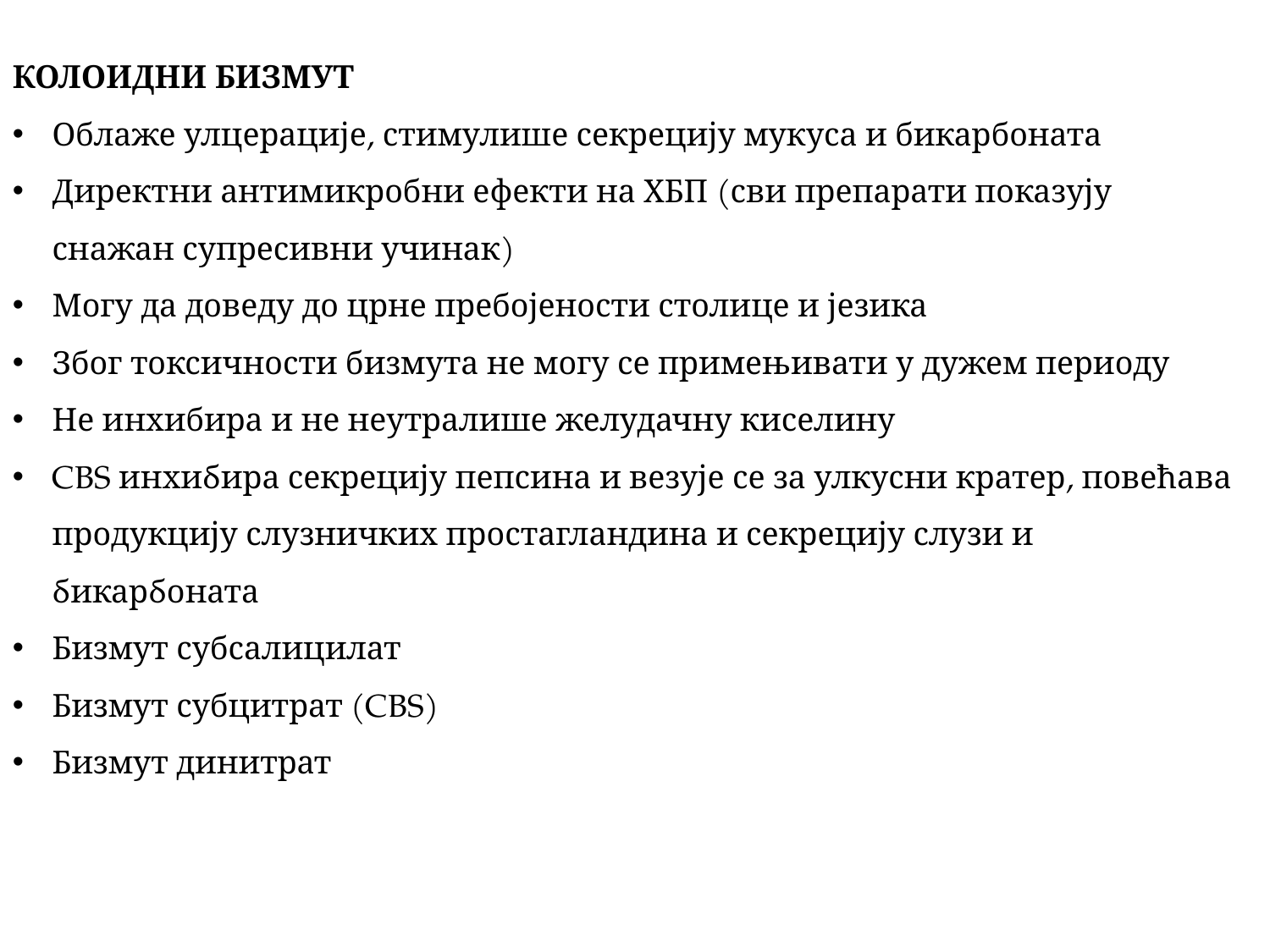

КОЛОИДНИ БИЗМУТ
Облаже улцерације, стимулише секрецију мукуса и бикарбоната
Директни антимикробни ефекти на ХБП (сви препарати показују снажан супресивни учинак)
Могу да доведу до црне пребојености столице и језика
Због токсичности бизмута не могу се примењивати у дужем периоду
Не инхибира и не неутралише желудачну киселину
CBS инхибира секрецију пепсина и везује се за улкусни кратер, повећава продукцију слузничких простагландина и секрецију слузи и бикарбоната
Бизмут субсалицилат
Бизмут субцитрат (CBS)
Бизмут динитрат